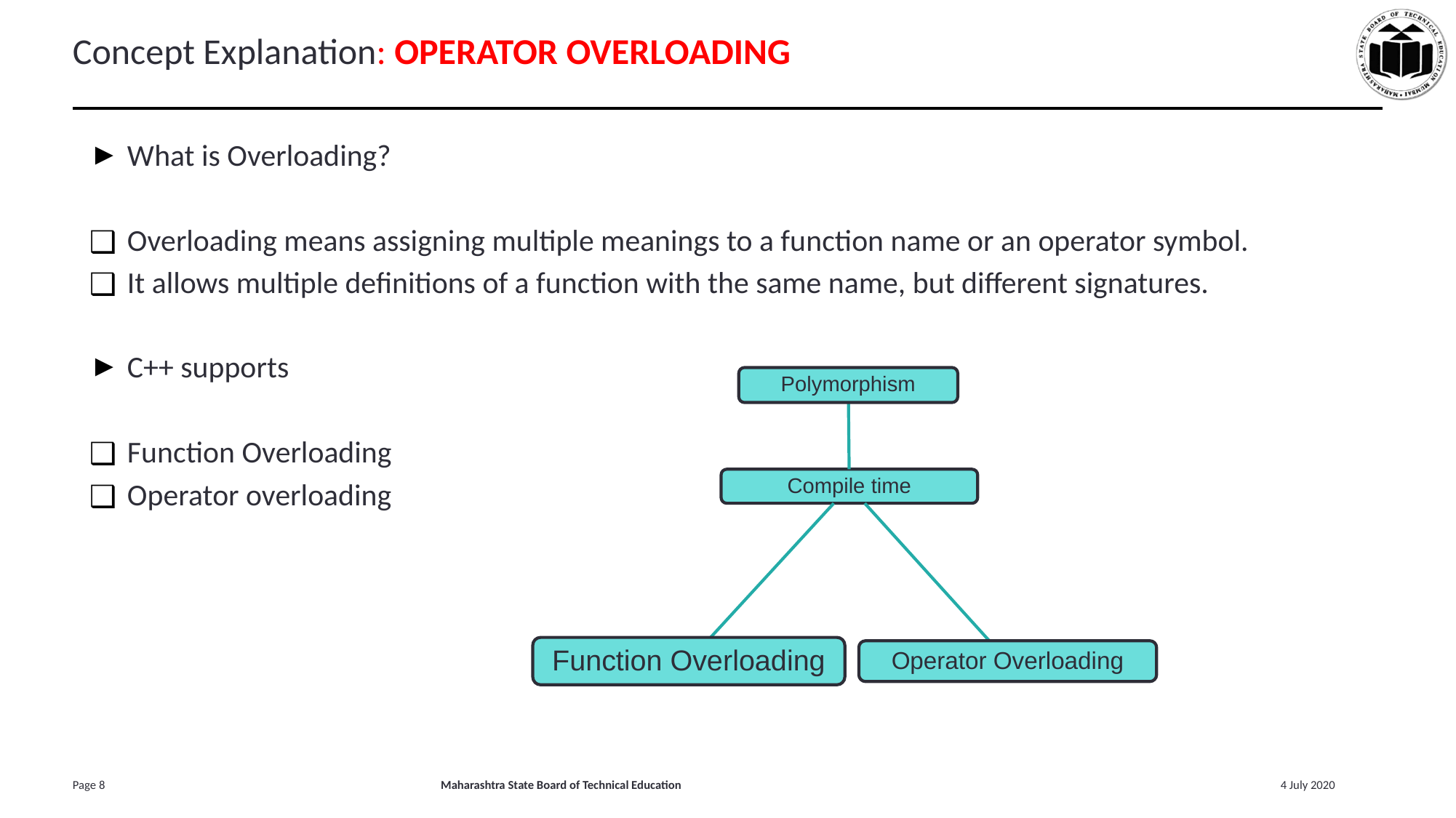

# Concept Explanation: OPERATOR OVERLOADING
What is Overloading?

Overloading means assigning multiple meanings to a function name or an operator symbol.
It allows multiple definitions of a function with the same name, but different signatures.

C++ supports

Function Overloading
Operator overloading

Polymorphism

Compile time

Function Overloading
Operator Overloading
8